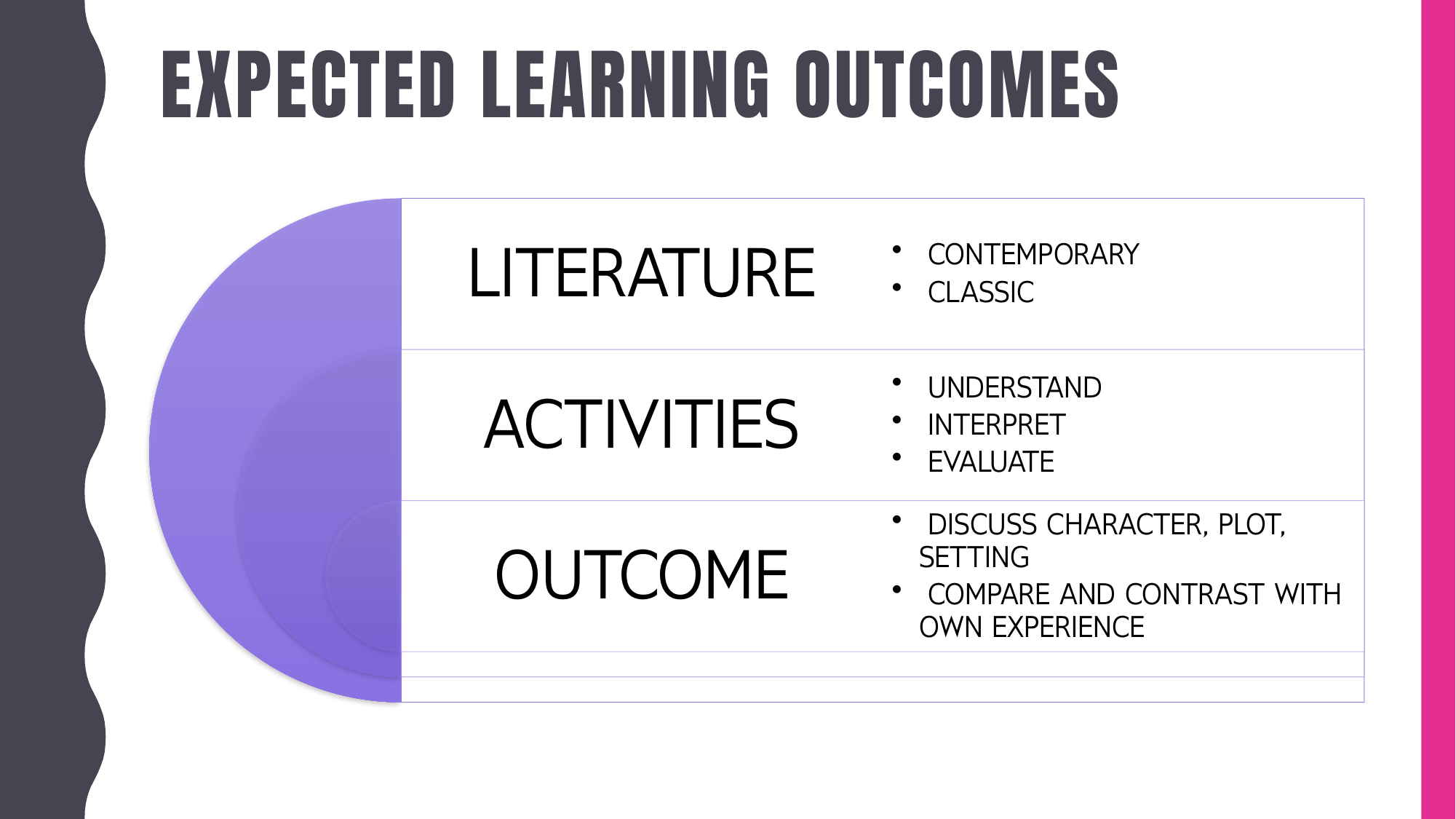

# Expected learning outcomes
LITERATURE
ACTIVITIES
OUTCOME
 CONTEMPORARY
 CLASSIC
 UNDERSTAND
 INTERPRET
 EVALUATE
 DISCUSS CHARACTER, PLOT, SETTING
 COMPARE AND CONTRAST WITH OWN EXPERIENCE